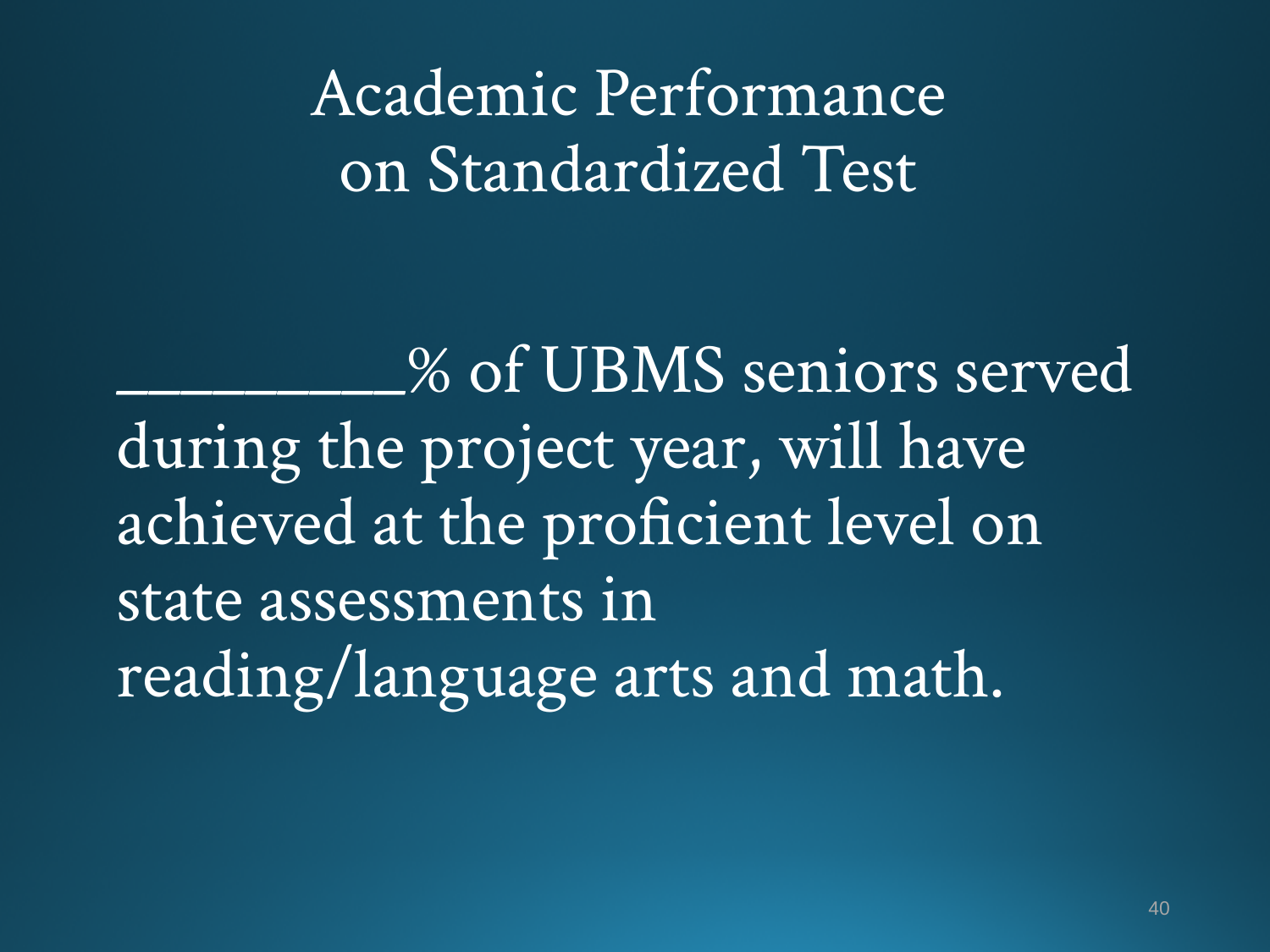

# Academic Performance on Standardized Test
	_________% of UBMS seniors served during the project year, will have achieved at the proficient level on state assessments in reading/language arts and math.
40